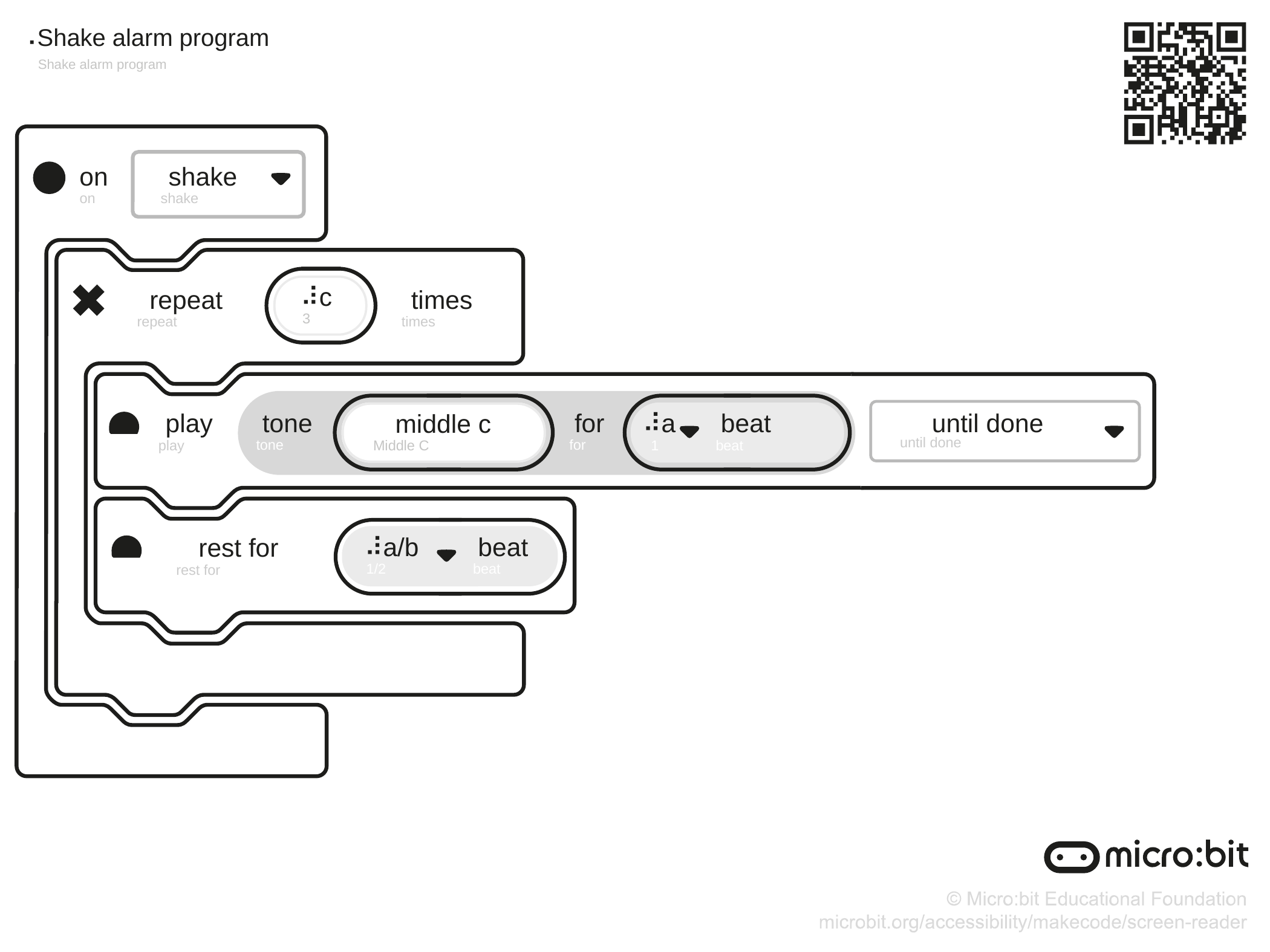

⠠Shake alarm program

Shake alarm program

shake
on

shake
on

⠼c
repeat
times

4
3
repeat
times

Middle C

⠼a
beat

1
beat
tone
tone
for
for
play
play

until done

until done

middle c
Middle C

rest for
⠼a/b
beat

1/2
beat

rest for